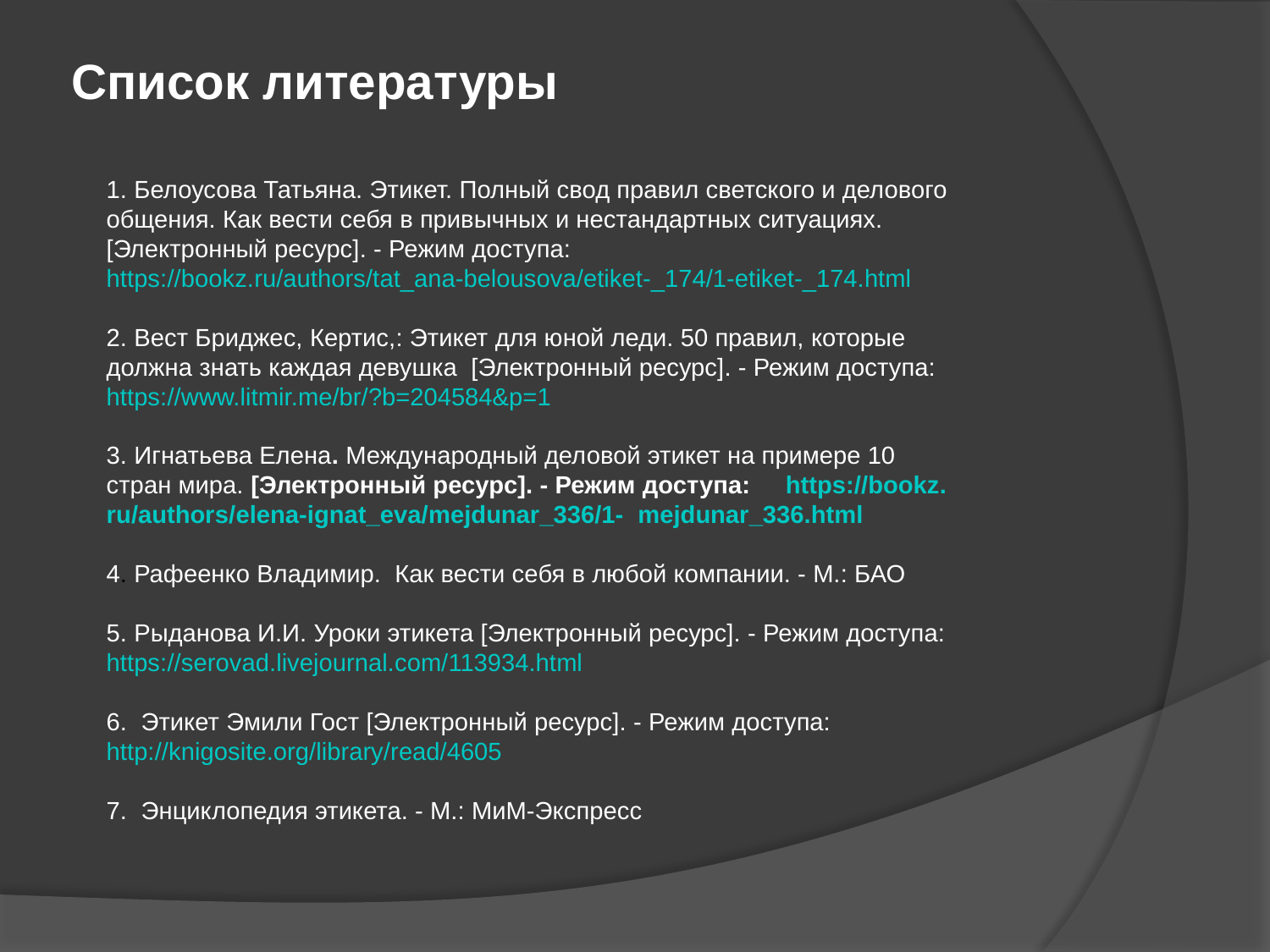

# Список литературы
1. Белоусова Татьяна. Этикет. Полный свод правил светского и делового общения. Как вести себя в привычных и нестандартных ситуациях. [Электронный ресурс]. - Режим доступа: https://bookz.ru/authors/tat_ana-belousova/etiket-_174/1-etiket-_174.html

2. Вест Бриджес, Кертис,: Этикет для юной леди. 50 правил, которые должна знать каждая девушка  [Электронный ресурс]. - Режим доступа: https://www.litmir.me/br/?b=204584&p=1

3. Игнатьева Елена. Международный деловой этикет на примере 10 стран мира. [Электронный ресурс]. - Режим доступа:     https://bookz.ru/authors/elena-ignat_eva/mejdunar_336/1-  mejdunar_336.html

4. Рафеенко Владимир.  Как вести себя в любой компании. - М.: БАО

5. Рыданова И.И. Уроки этикета [Электронный ресурс]. - Режим доступа: https://serovad.livejournal.com/113934.html

6.  Этикет Эмили Гост [Электронный ресурс]. - Режим доступа: http://knigosite.org/library/read/4605

7.  Энциклопедия этикета. - М.: МиМ-Экспресс